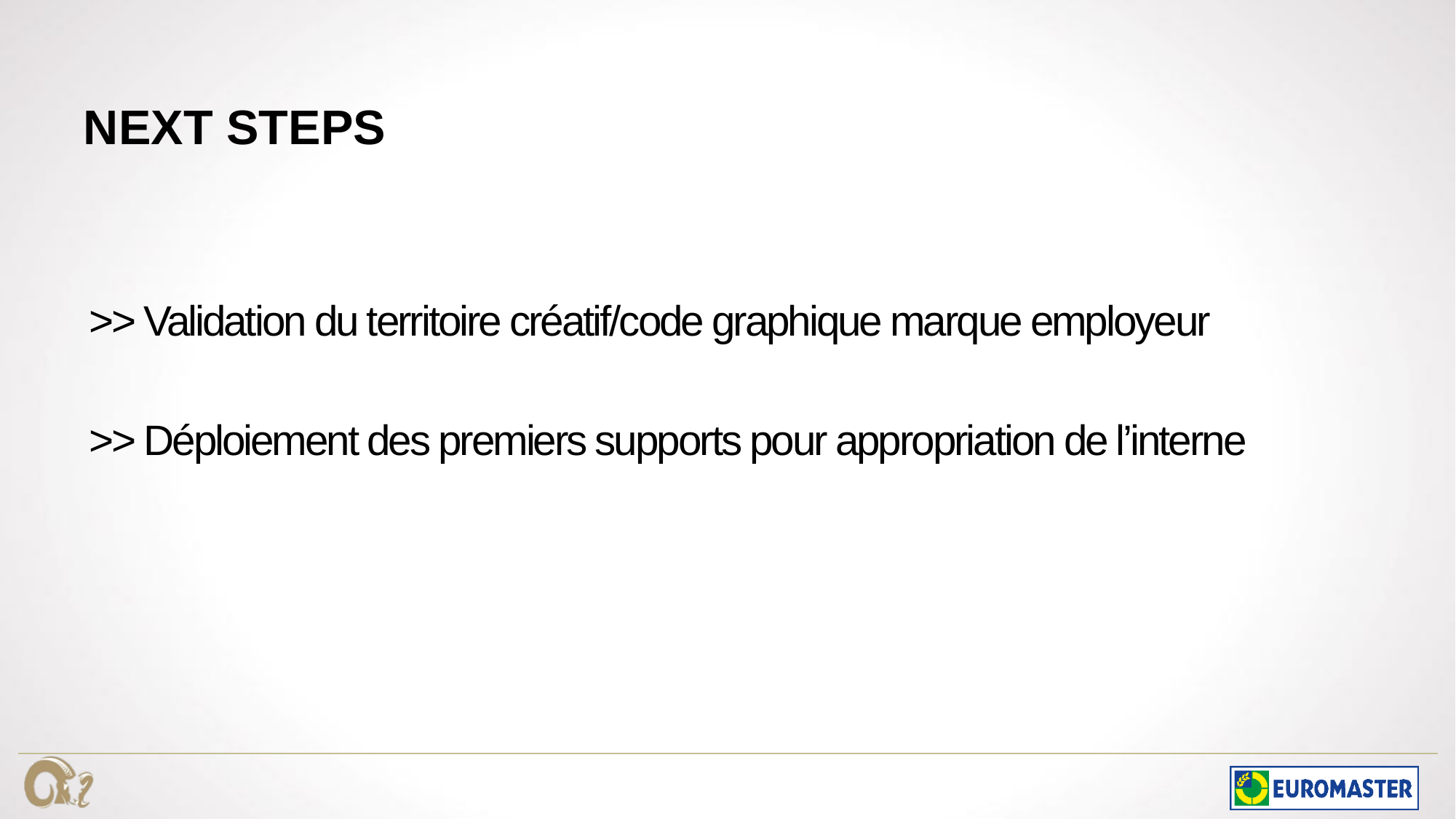

# NEXT STEPS

>> Validation du territoire créatif/code graphique marque employeur

>> Déploiement des premiers supports pour appropriation de l’interne